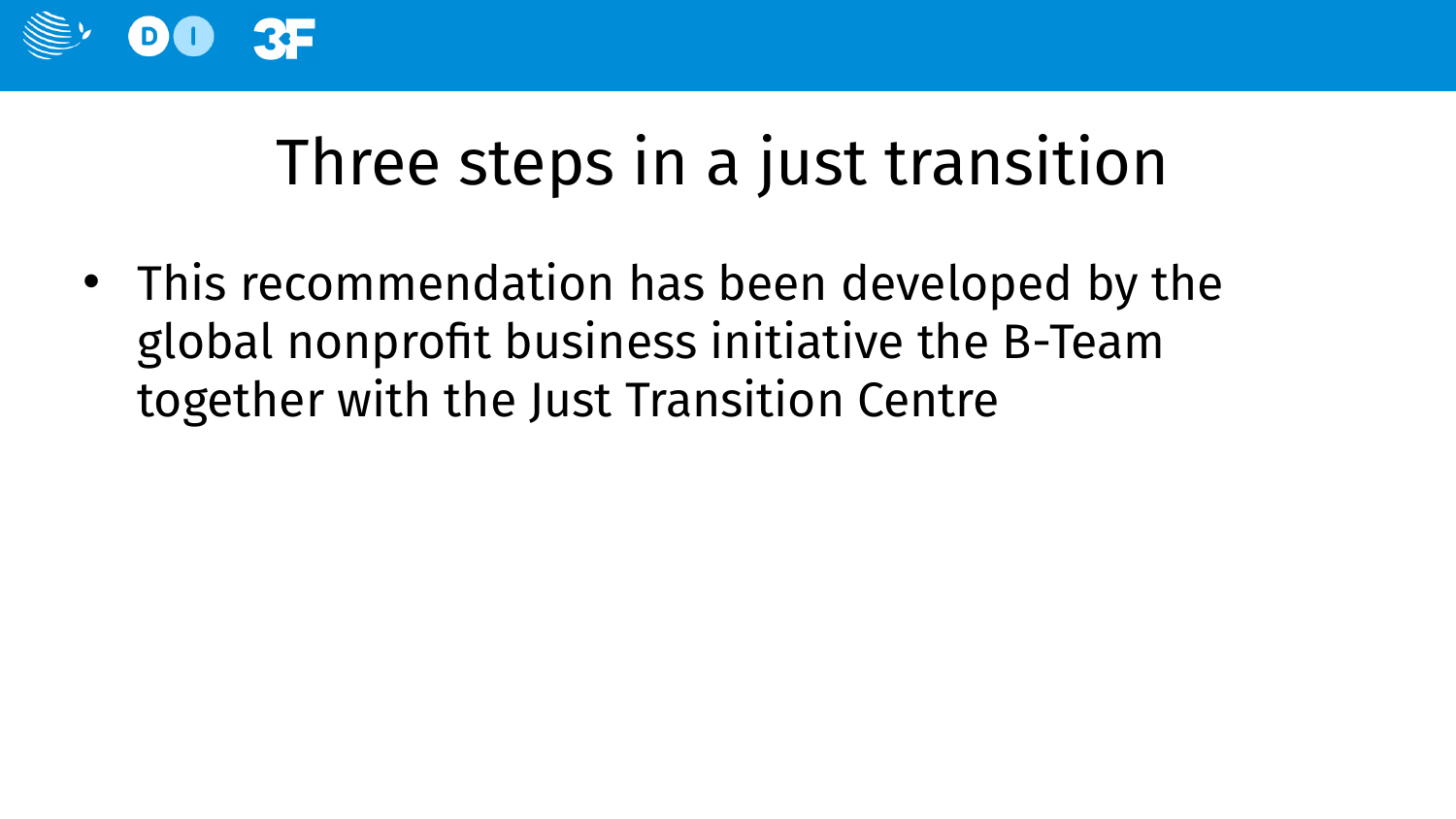

# Three steps in a just transition
This recommendation has been developed by the global nonprofit business initiative the B-Team together with the Just Transition Centre